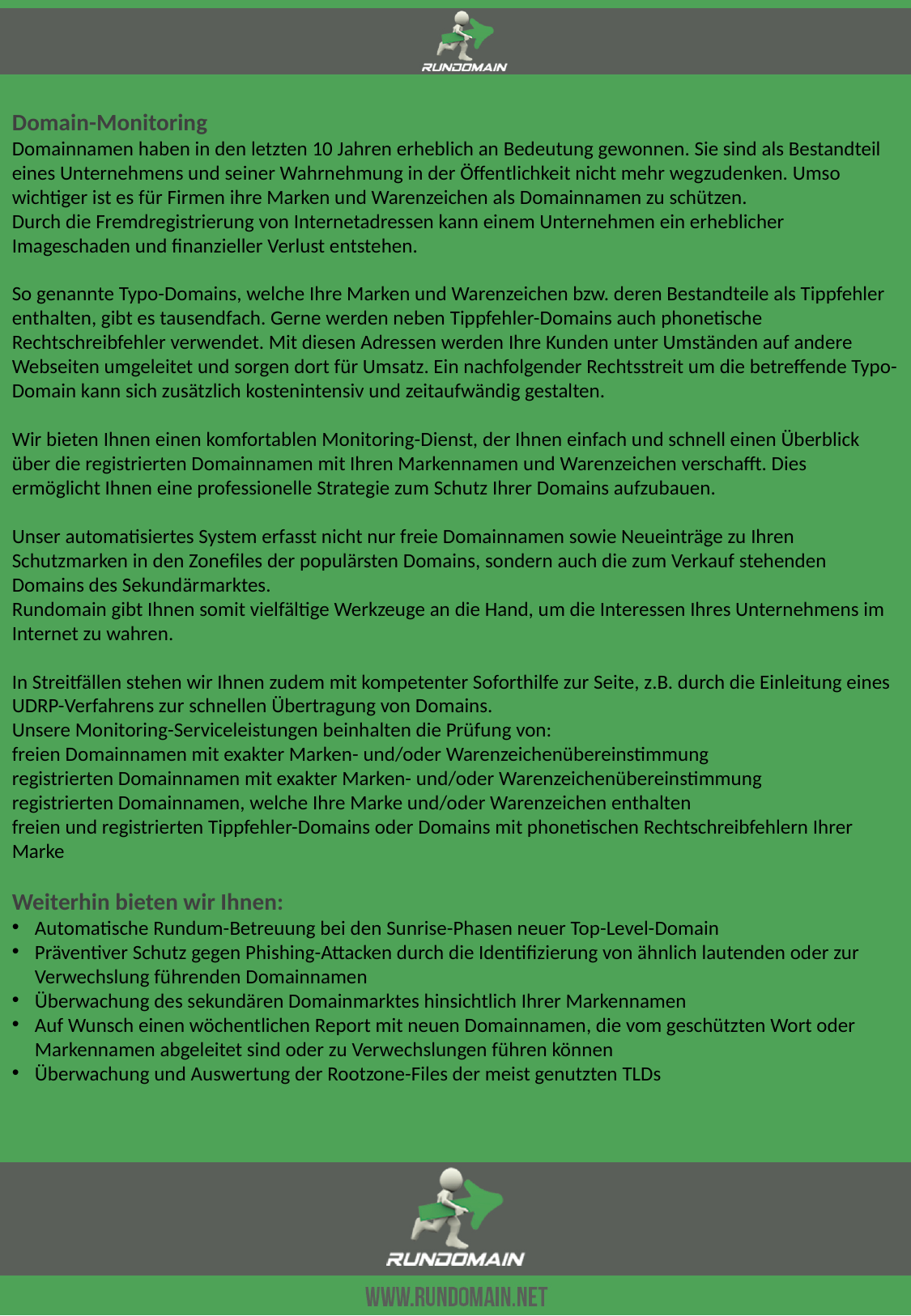

Domain-Monitoring
Domainnamen haben in den letzten 10 Jahren erheblich an Bedeutung gewonnen. Sie sind als Bestandteil eines Unternehmens und seiner Wahrnehmung in der Öffentlichkeit nicht mehr wegzudenken. Umso wichtiger ist es für Firmen ihre Marken und Warenzeichen als Domainnamen zu schützen.
Durch die Fremdregistrierung von Internetadressen kann einem Unternehmen ein erheblicher Imageschaden und finanzieller Verlust entstehen.

So genannte Typo-Domains, welche Ihre Marken und Warenzeichen bzw. deren Bestandteile als Tippfehler enthalten, gibt es tausendfach. Gerne werden neben Tippfehler-Domains auch phonetische Rechtschreibfehler verwendet. Mit diesen Adressen werden Ihre Kunden unter Umständen auf andere Webseiten umgeleitet und sorgen dort für Umsatz. Ein nachfolgender Rechtsstreit um die betreffende Typo-Domain kann sich zusätzlich kostenintensiv und zeitaufwändig gestalten.

Wir bieten Ihnen einen komfortablen Monitoring-Dienst, der Ihnen einfach und schnell einen Überblick über die registrierten Domainnamen mit Ihren Markennamen und Warenzeichen verschafft. Dies ermöglicht Ihnen eine professionelle Strategie zum Schutz Ihrer Domains aufzubauen.

Unser automatisiertes System erfasst nicht nur freie Domainnamen sowie Neueinträge zu Ihren Schutzmarken in den Zonefiles der populärsten Domains, sondern auch die zum Verkauf stehenden Domains des Sekundärmarktes.
Rundomain gibt Ihnen somit vielfältige Werkzeuge an die Hand, um die Interessen Ihres Unternehmens im Internet zu wahren.

In Streitfällen stehen wir Ihnen zudem mit kompetenter Soforthilfe zur Seite, z.B. durch die Einleitung eines UDRP-Verfahrens zur schnellen Übertragung von Domains.
Unsere Monitoring-Serviceleistungen beinhalten die Prüfung von:
freien Domainnamen mit exakter Marken- und/oder Warenzeichenübereinstimmung
registrierten Domainnamen mit exakter Marken- und/oder Warenzeichenübereinstimmung
registrierten Domainnamen, welche Ihre Marke und/oder Warenzeichen enthalten
freien und registrierten Tippfehler-Domains oder Domains mit phonetischen Rechtschreibfehlern Ihrer Marke

Weiterhin bieten wir Ihnen:
Automatische Rundum-Betreuung bei den Sunrise-Phasen neuer Top-Level-Domain
Präventiver Schutz gegen Phishing-Attacken durch die Identifizierung von ähnlich lautenden oder zur Verwechslung führenden Domainnamen
Überwachung des sekundären Domainmarktes hinsichtlich Ihrer Markennamen
Auf Wunsch einen wöchentlichen Report mit neuen Domainnamen, die vom geschützten Wort oder Markennamen abgeleitet sind oder zu Verwechslungen führen können
Überwachung und Auswertung der Rootzone-Files der meist genutzten TLDs